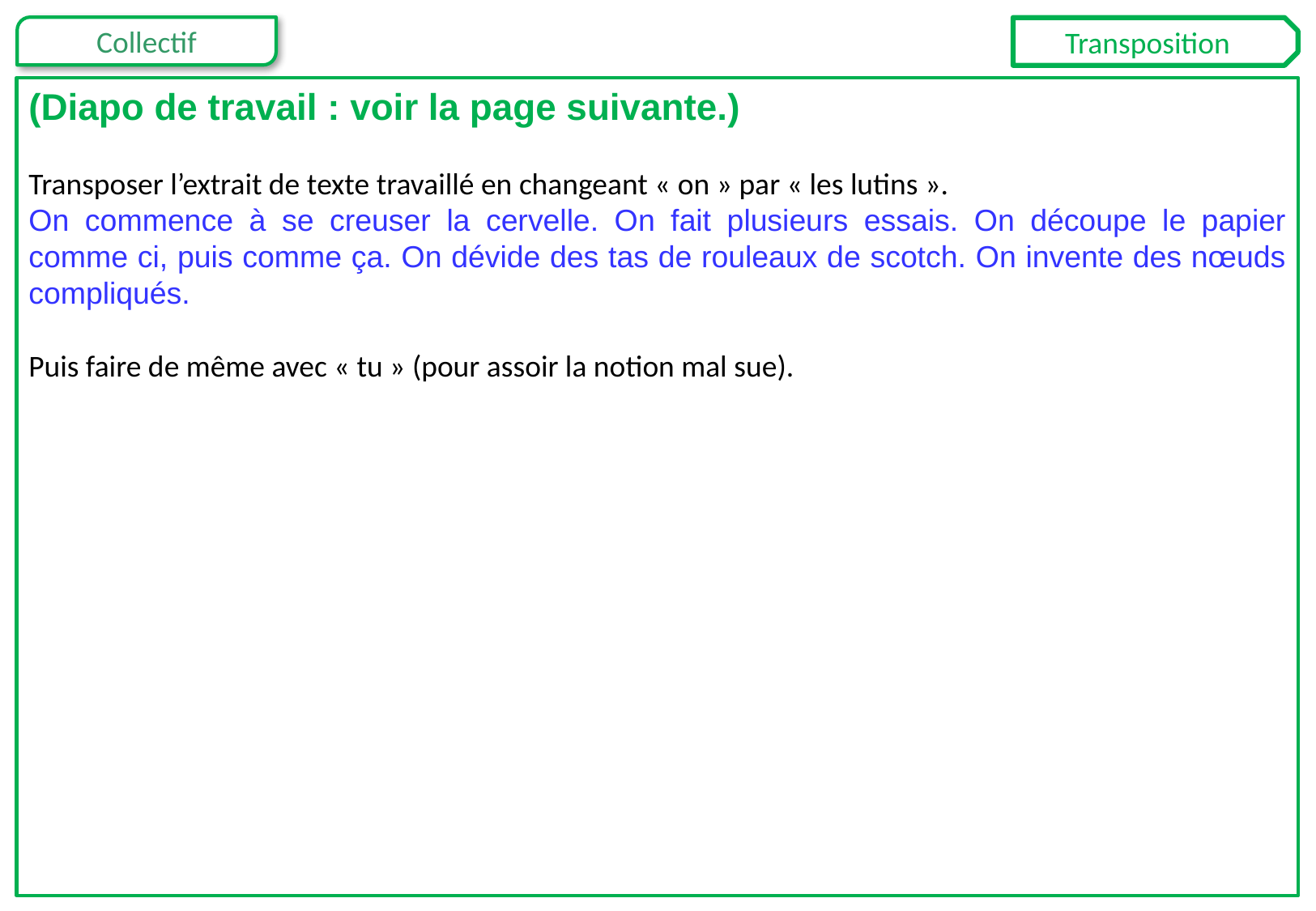

Transposition
(Diapo de travail : voir la page suivante.)

Transposer l’extrait de texte travaillé en changeant « on » par « les lutins ».
On commence à se creuser la cervelle. On fait plusieurs essais. On découpe le papier comme ci, puis comme ça. On dévide des tas de rouleaux de scotch. On invente des nœuds compliqués.

Puis faire de même avec « tu » (pour assoir la notion mal sue).